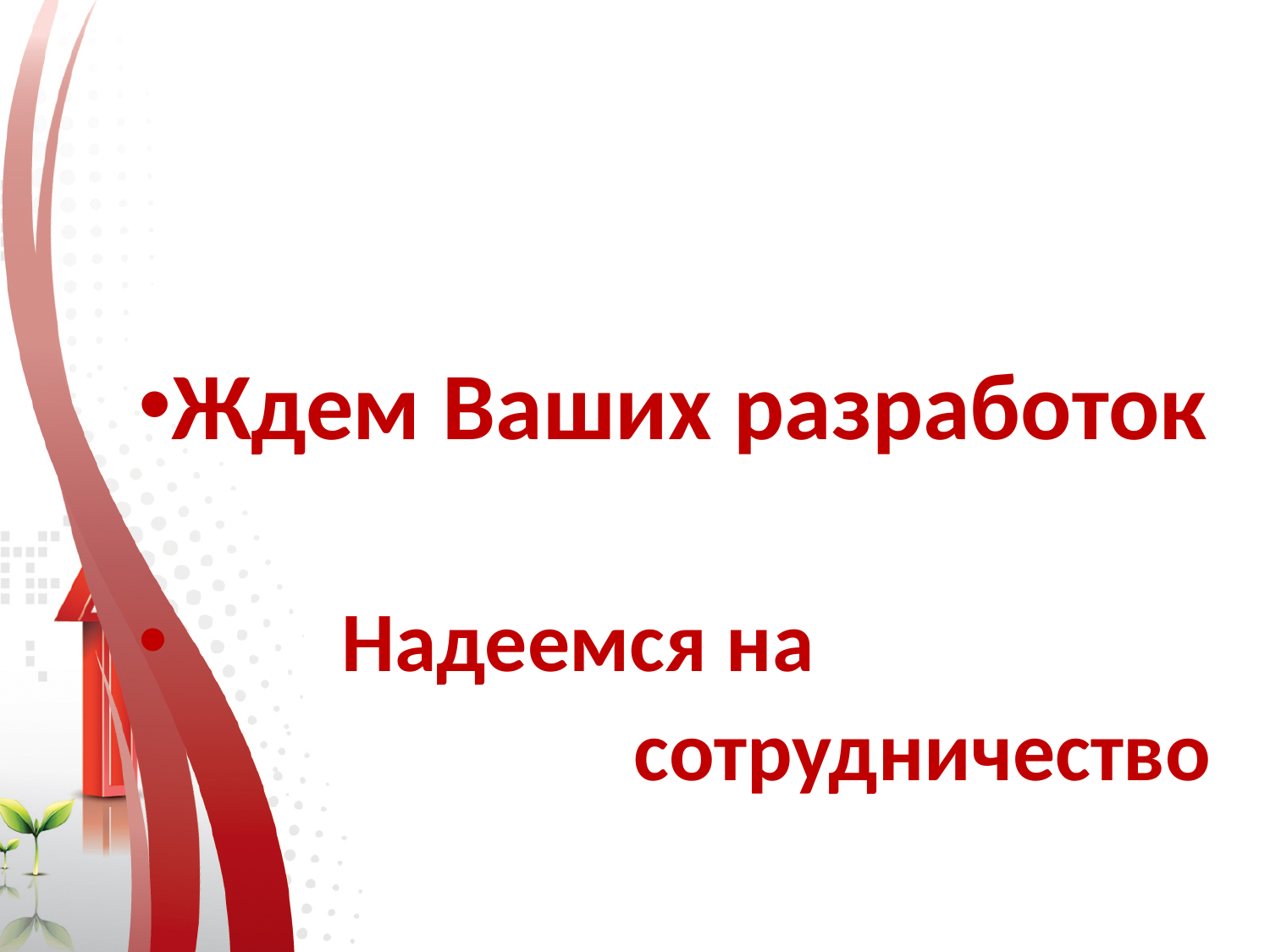

#

Ждем Ваших разработок

         Надеемся на
                          сотрудничество